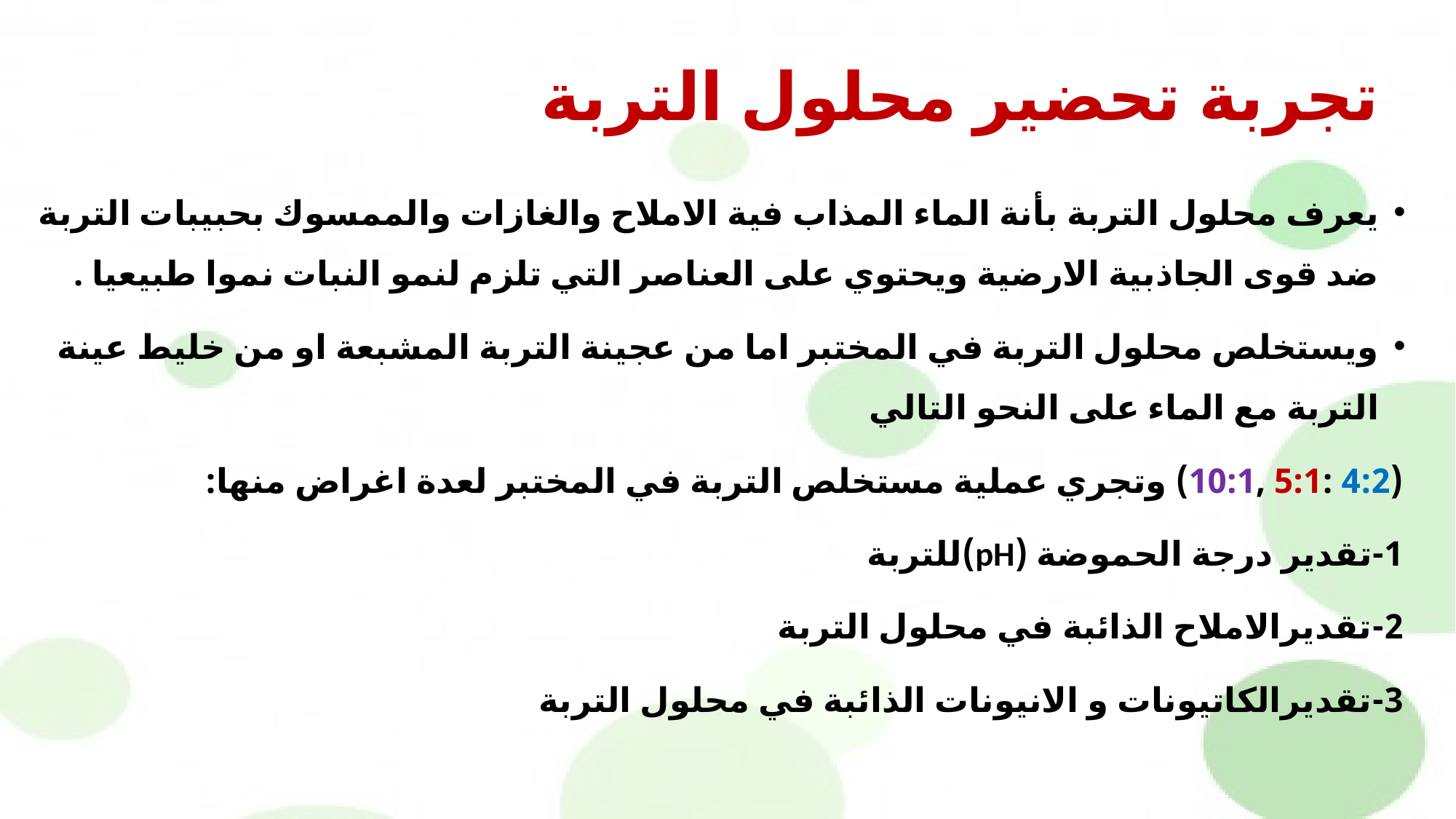

# تجربة تحضير محلول التربة
يعرف محلول التربة بأنة الماء المذاب فية الاملاح والغازات والممسوك بحبيبات التربة ضد قوى الجاذبية الارضية ويحتوي على العناصر التي تلزم لنمو النبات نموا طبيعيا .
ويستخلص محلول التربة في المختبر اما من عجينة التربة المشبعة او من خليط عينة التربة مع الماء على النحو التالي
(4:2 :5:1 ,10:1) وتجري عملية مستخلص التربة في المختبر لعدة اغراض منها:
1-تقدير درجة الحموضة (pH)للتربة
2-تقديرالاملاح الذائبة في محلول التربة
3-تقديرالكاتيونات و الانيونات الذائبة في محلول التربة